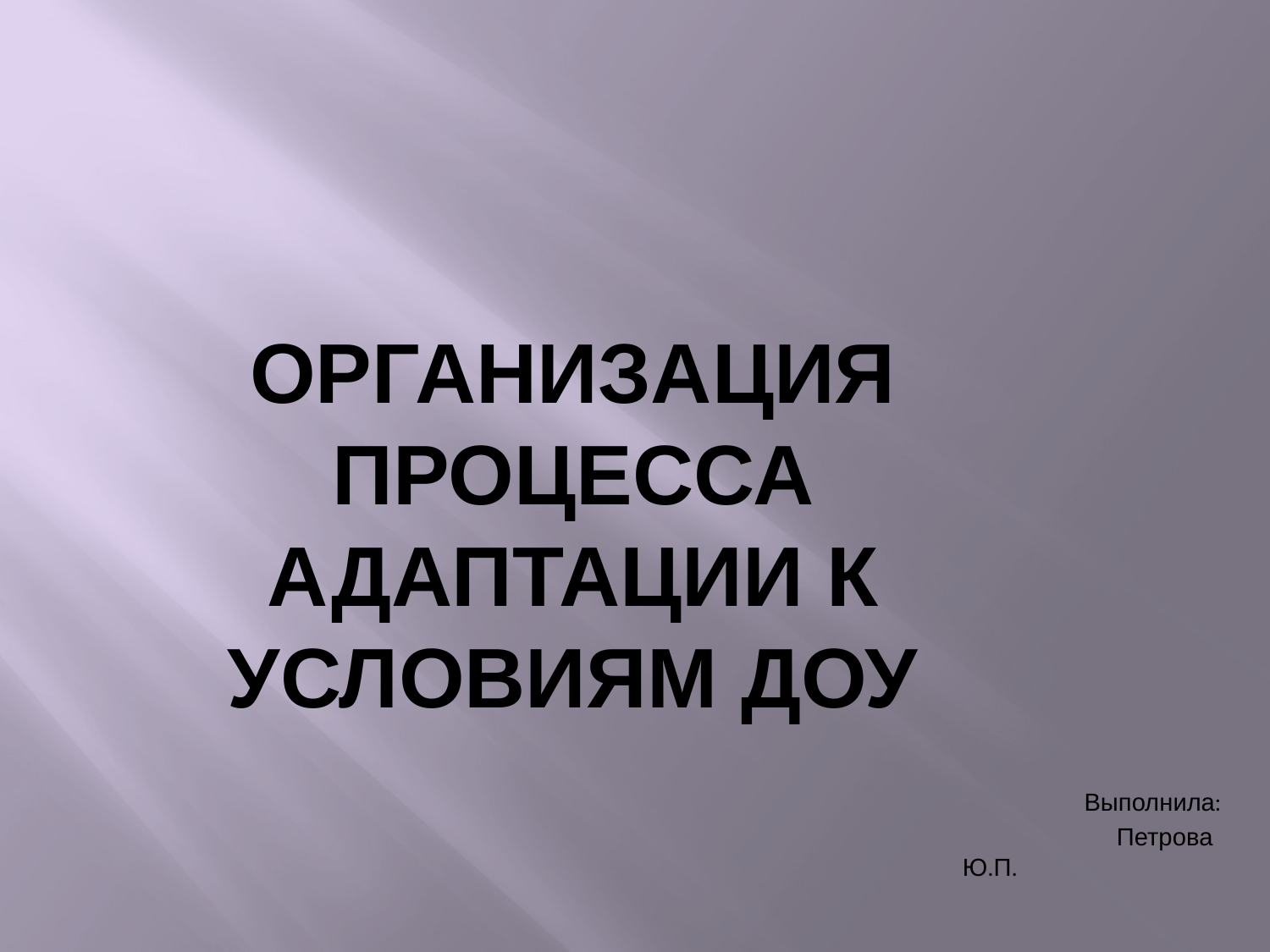

# Организация процесса адаптации к условиям ДОУ

                                                      Выполнила:
                                                         Петрова Ю.П.